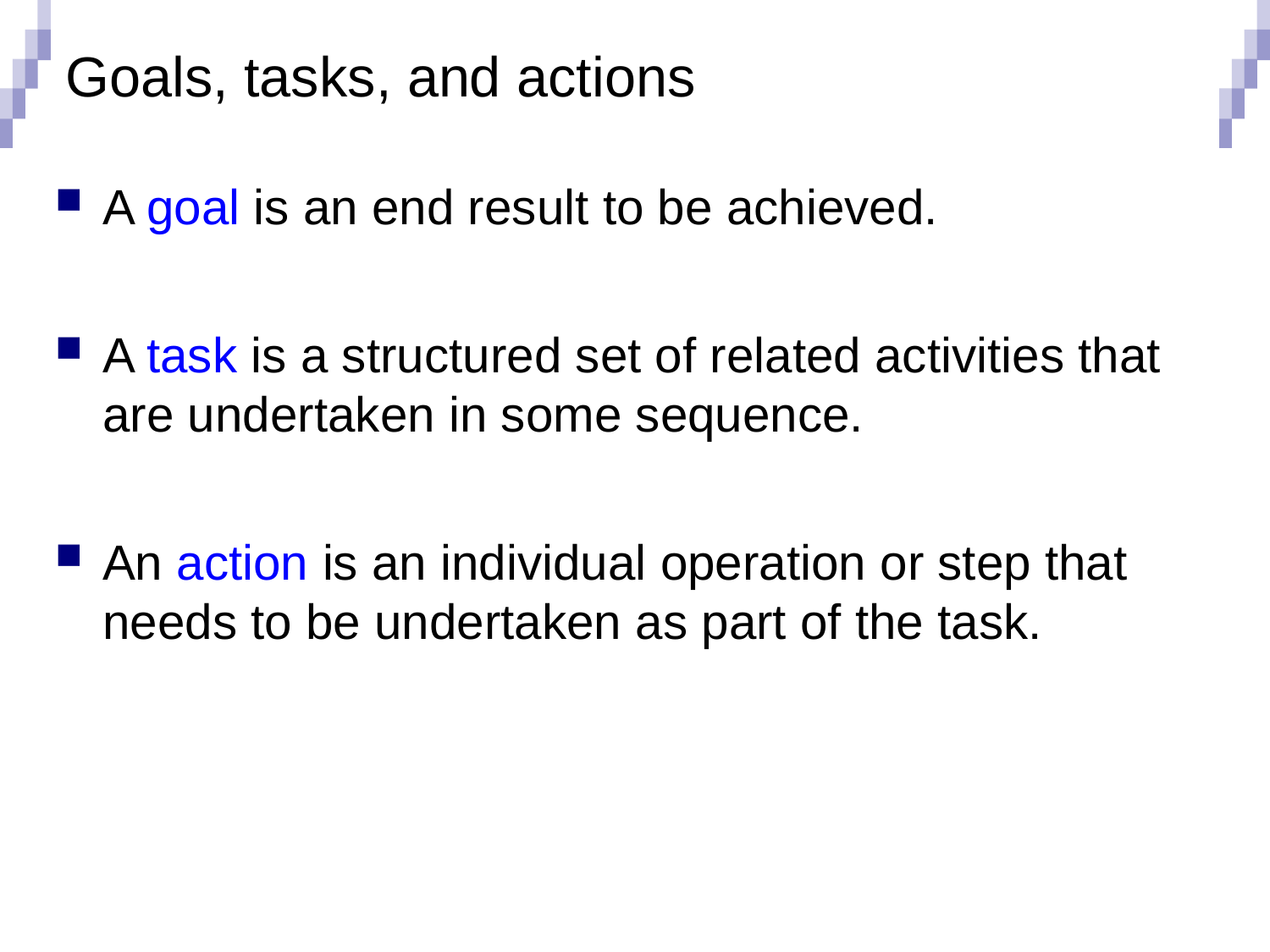

# Goals, tasks, and actions
A goal is an end result to be achieved.

A task is a structured set of related activities that are undertaken in some sequence.

An action is an individual operation or step that needs to be undertaken as part of the task.